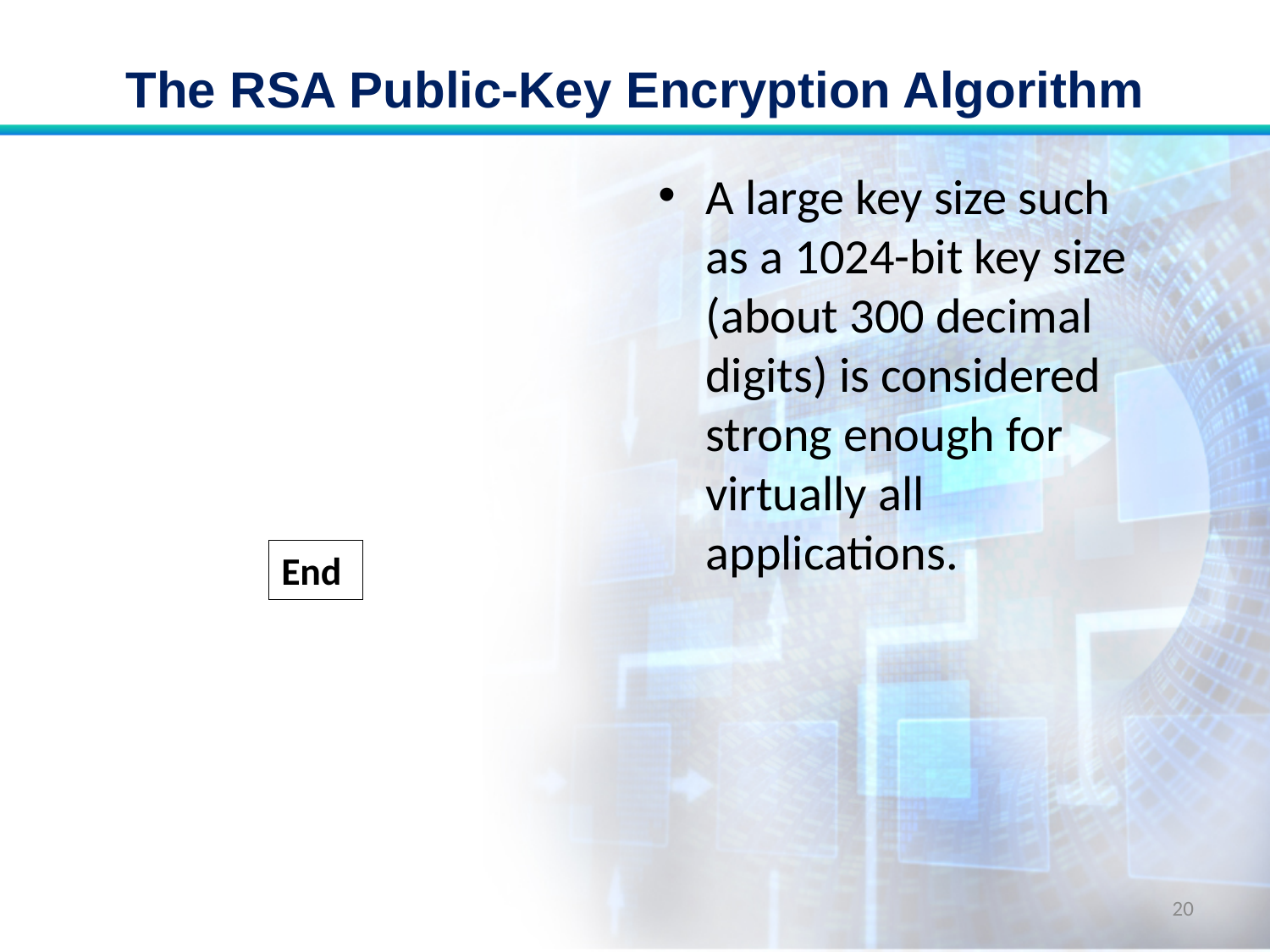

# The RSA Public-Key Encryption Algorithm
A large key size such as a 1024-bit key size (about 300 decimal digits) is considered strong enough for virtually all applications.
End
20